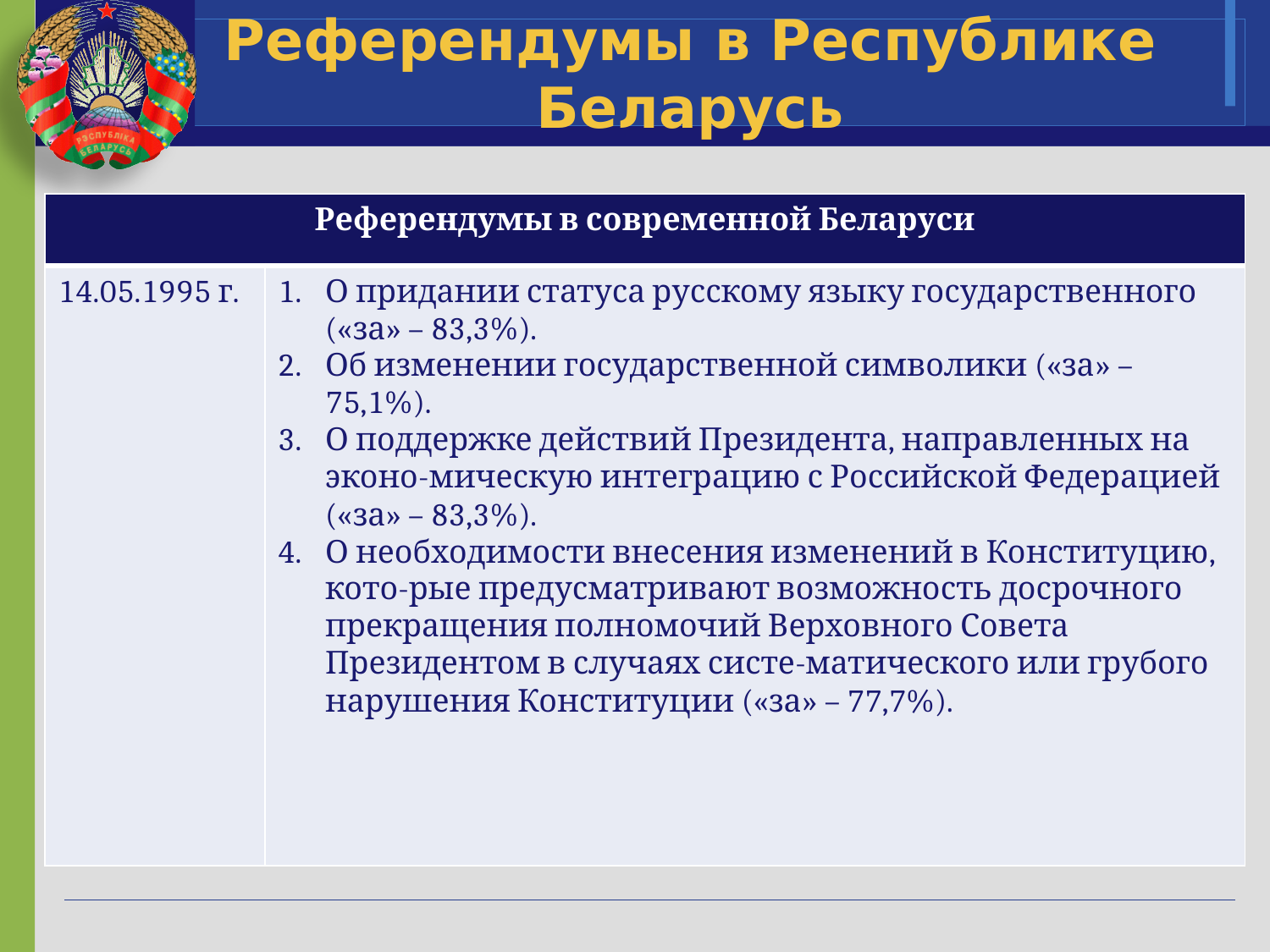

# Референдумы в Республике Беларусь
| Референдумы в современной Беларуси |  |
| --- | --- |
| 14.05.1995 г. | О придании статуса русскому языку государственного («за» – 83,3%). Об изменении государственной символики («за» – 75,1%). О поддержке действий Президента, направленных на эконо-мическую интеграцию с Российской Федерацией («за» – 83,3%). О необходимости внесения изменений в Конституцию, кото-рые предусматривают возможность досрочного прекращения полномочий Верховного Совета Президентом в случаях систе-матического или грубого нарушения Конституции («за» – 77,7%). |